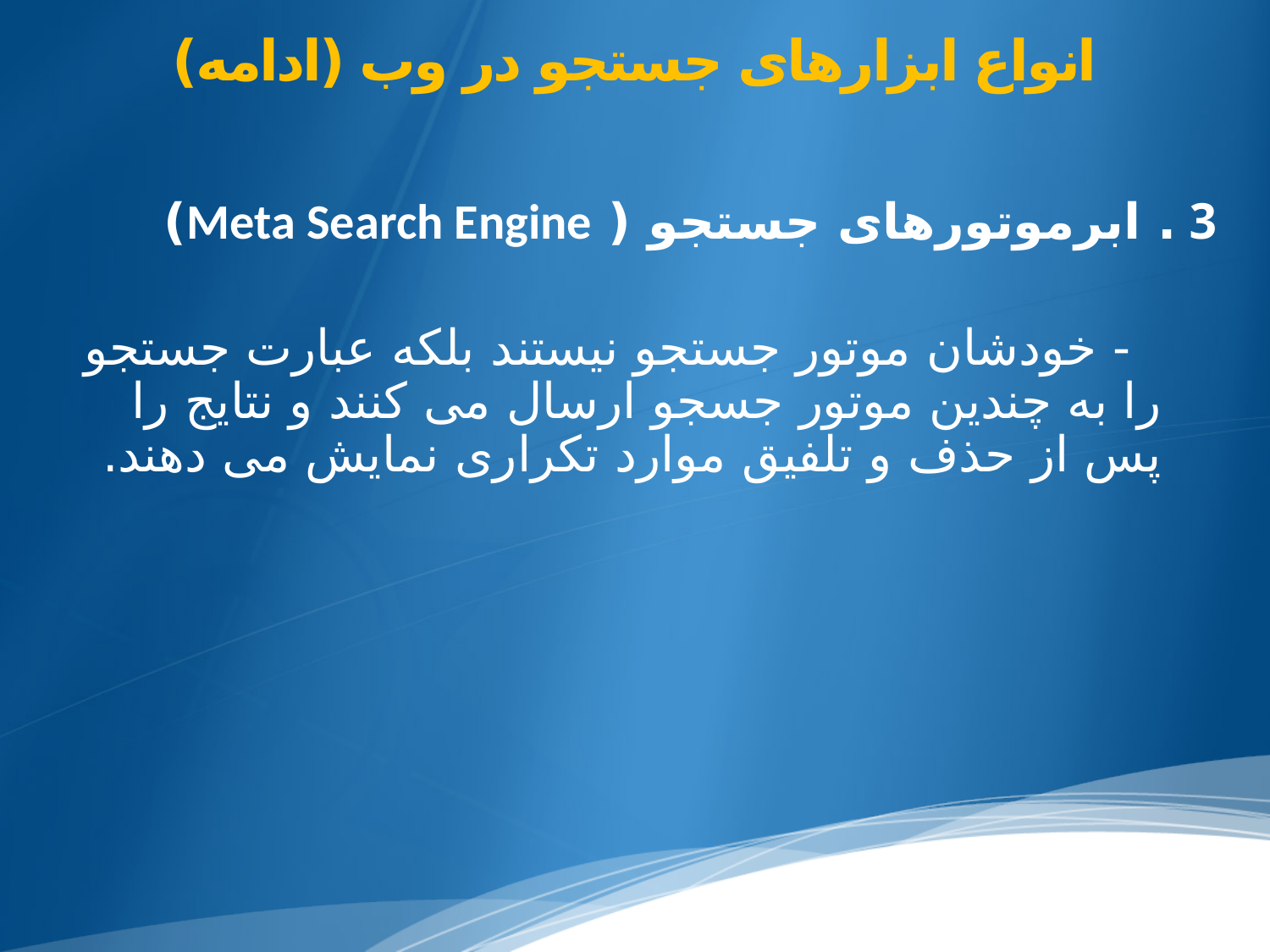

# انواع ابزارهای جستجو در وب (ادامه)
3 . ابرموتورهای جستجو ( Meta Search Engine)

     - خودشان موتور جستجو نیستند بلکه عبارت جستجو را به چندین موتور جسجو ارسال می کنند و نتایج را پس از حذف و تلفیق موارد تکراری نمایش می دهند.